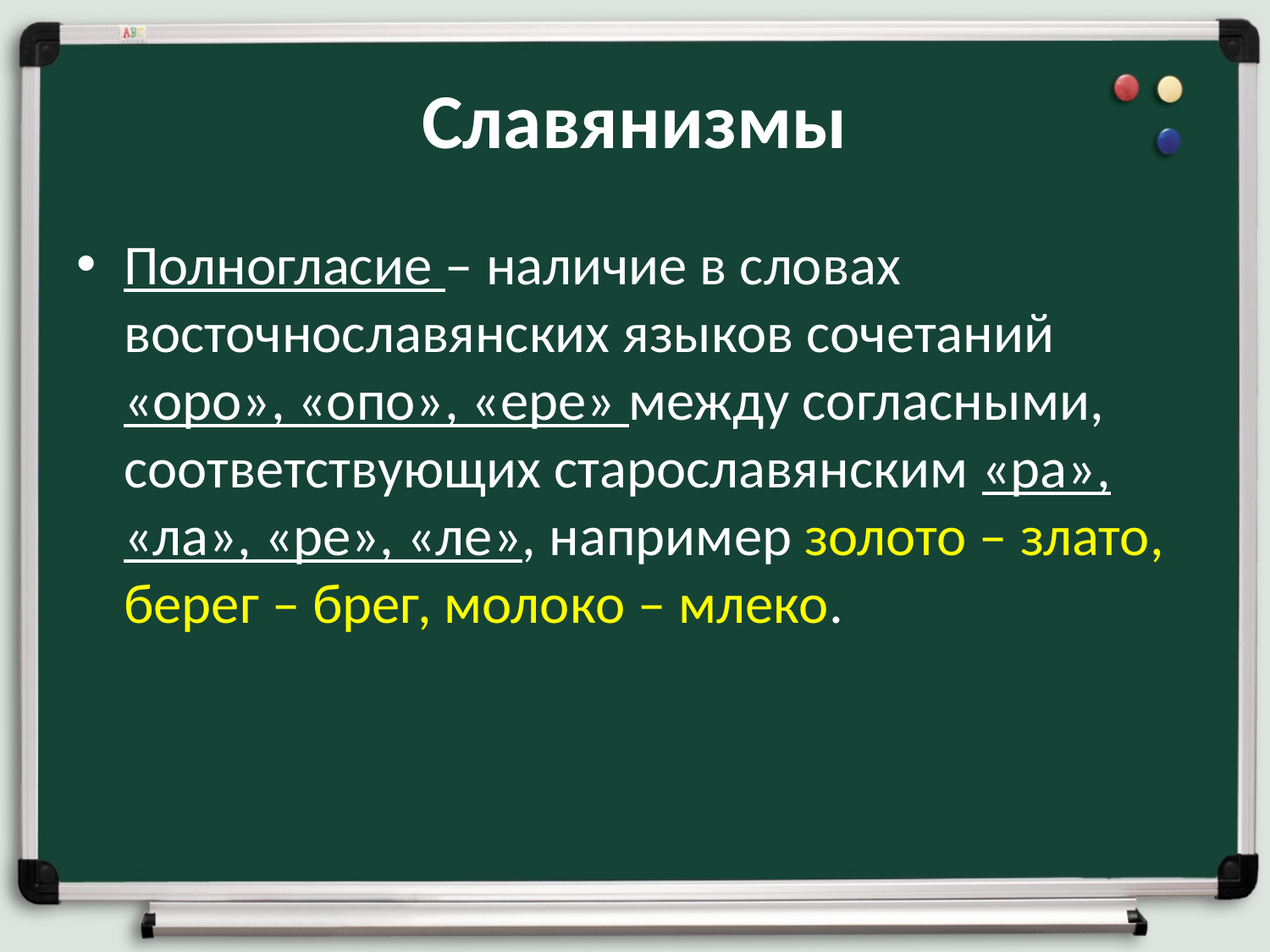

# Славянизмы
Полногласие – наличие в словах восточнославянских языков сочетаний «оро», «опо», «ере» между согласными, соответствующих старославянским «ра», «ла», «ре», «ле», например золото – злато, берег – брег, молоко – млеко.